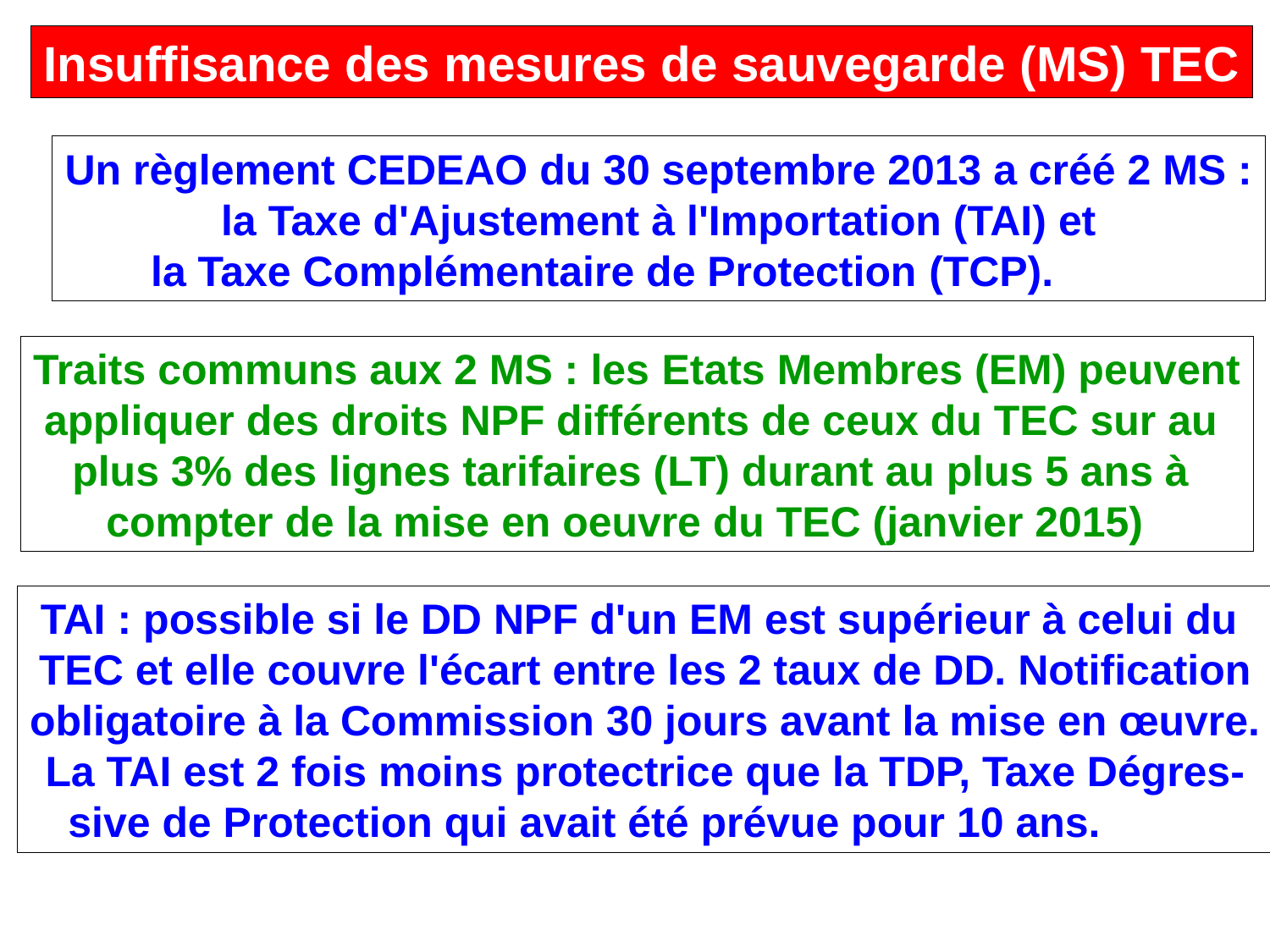

Insuffisance des mesures de sauvegarde (MS) TEC
Un règlement CEDEAO du 30 septembre 2013 a créé 2 MS :
la Taxe d'Ajustement à l'Importation (TAI) et
la Taxe Complémentaire de Protection (TCP).
Traits communs aux 2 MS : les Etats Membres (EM) peuvent
appliquer des droits NPF différents de ceux du TEC sur au
plus 3% des lignes tarifaires (LT) durant au plus 5 ans à
compter de la mise en oeuvre du TEC (janvier 2015)
TAI : possible si le DD NPF d'un EM est supérieur à celui du
TEC et elle couvre l'écart entre les 2 taux de DD. Notification
obligatoire à la Commission 30 jours avant la mise en œuvre.
La TAI est 2 fois moins protectrice que la TDP, Taxe Dégres-
sive de Protection qui avait été prévue pour 10 ans.